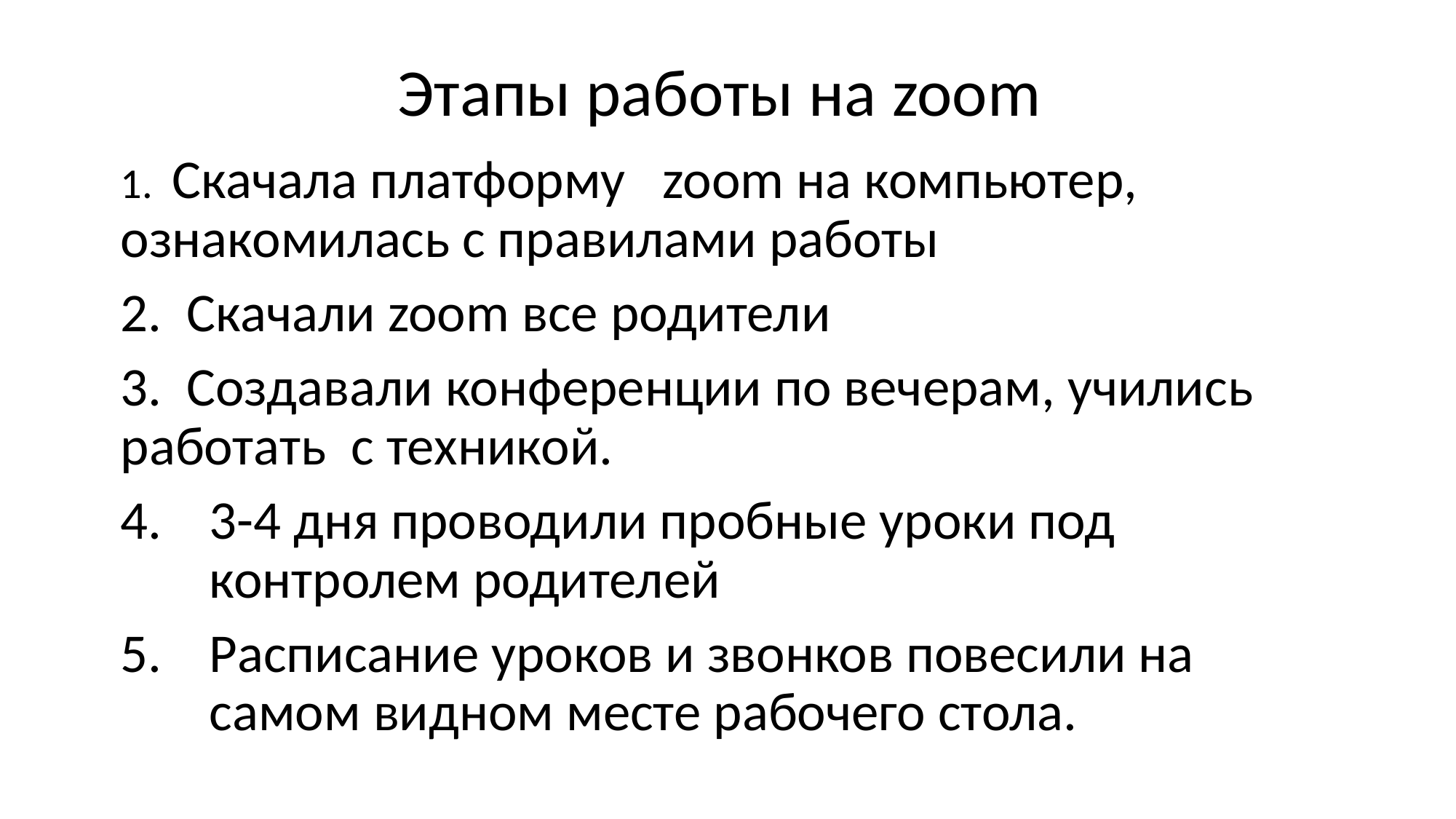

# Этапы работы на zoom
1.  Скачала платформу   zoom на компьютер, ознакомилась с правилами работы
2.  Скачали zoom все родители
3.  Создавали конференции по вечерам, учились работать  с техникой.
3-4 дня проводили пробные уроки под контролем родителей
Расписание уроков и звонков повесили на самом видном месте рабочего стола.